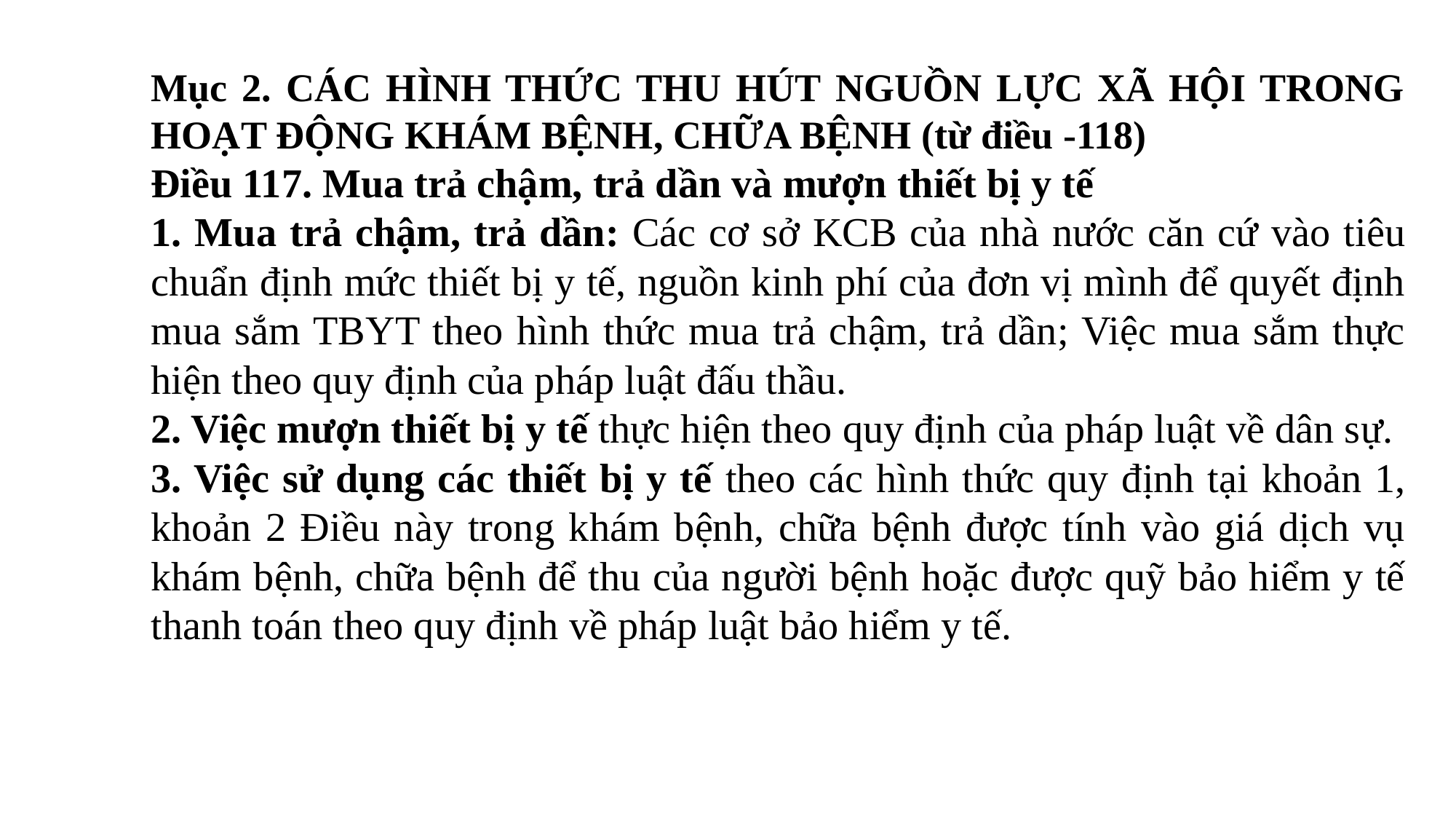

Mục 2. CÁC HÌNH THỨC THU HÚT NGUỒN LỰC XÃ HỘI TRONG HOẠT ĐỘNG KHÁM BỆNH, CHỮA BỆNH (từ điều -118)
Điều 117. Mua trả chậm, trả dần và mượn thiết bị y tế
1. Mua trả chậm, trả dần: Các cơ sở KCB của nhà nước căn cứ vào tiêu chuẩn định mức thiết bị y tế, nguồn kinh phí của đơn vị mình để quyết định mua sắm TBYT theo hình thức mua trả chậm, trả dần; Việc mua sắm thực hiện theo quy định của pháp luật đấu thầu.
2. Việc mượn thiết bị y tế thực hiện theo quy định của pháp luật về dân sự.
3. Việc sử dụng các thiết bị y tế theo các hình thức quy định tại khoản 1, khoản 2 Điều này trong khám bệnh, chữa bệnh được tính vào giá dịch vụ khám bệnh, chữa bệnh để thu của người bệnh hoặc được quỹ bảo hiểm y tế thanh toán theo quy định về pháp luật bảo hiểm y tế.